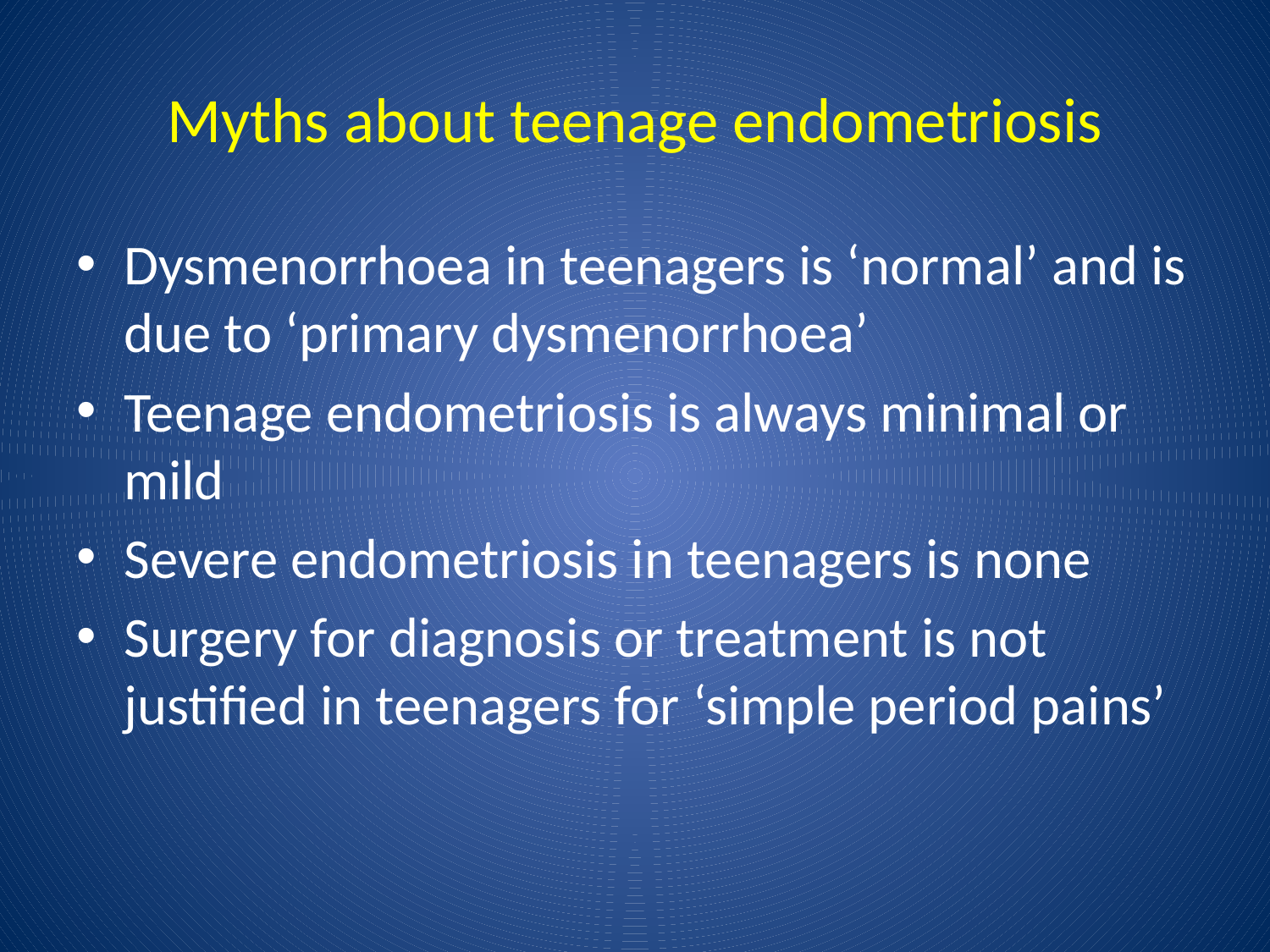

# Myths about teenage endometriosis
Dysmenorrhoea in teenagers is ‘normal’ and is due to ‘primary dysmenorrhoea’
Teenage endometriosis is always minimal or mild
Severe endometriosis in teenagers is none
Surgery for diagnosis or treatment is not justified in teenagers for ‘simple period pains’